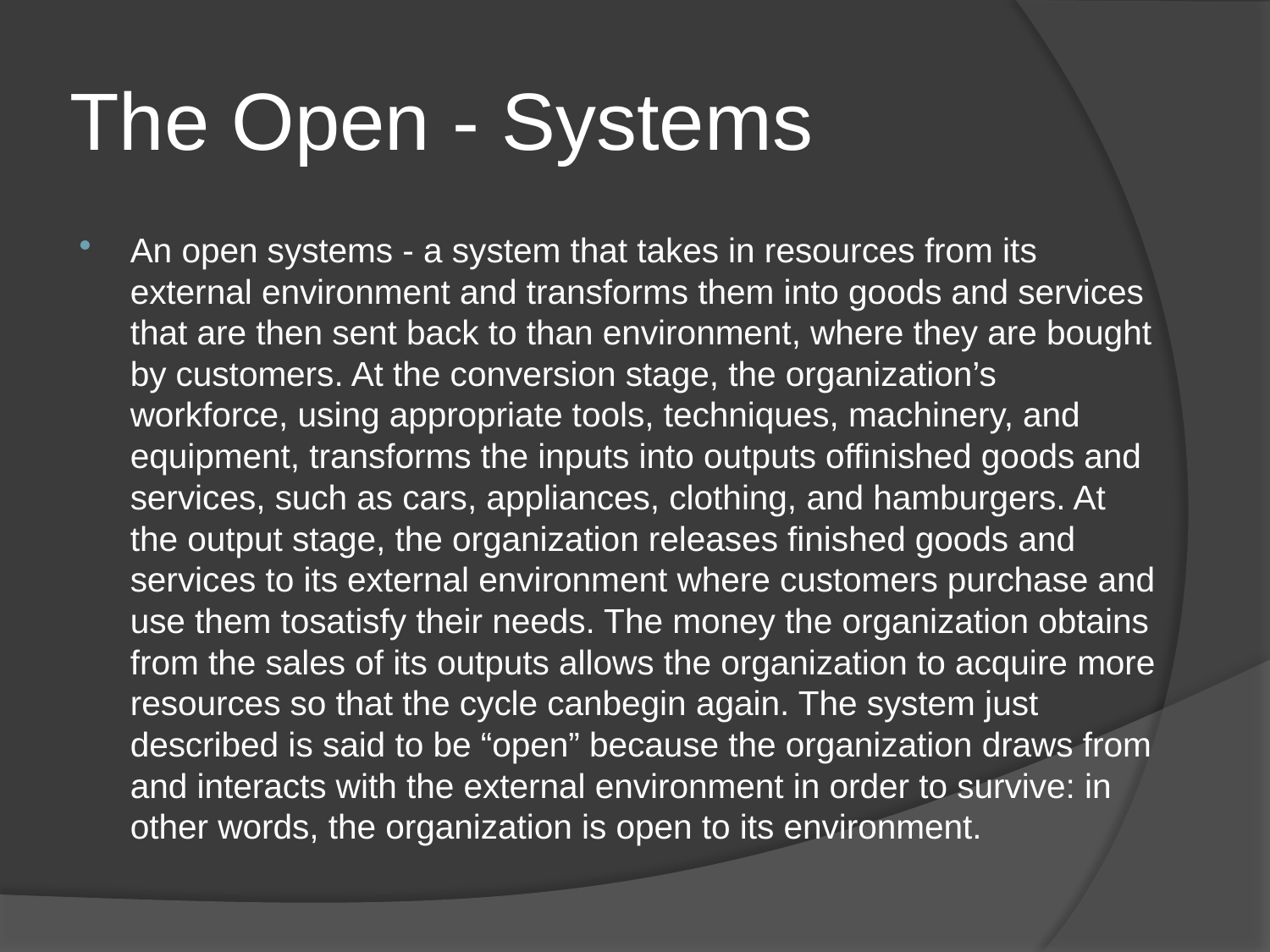

# The Open - Systems
An open systems - a system that takes in resources from its external environment and transforms them into goods and services that are then sent back to than environment, where they are bought by customers. At the conversion stage, the organization’s workforce, using appropriate tools, techniques, machinery, and equipment, transforms the inputs into outputs offinished goods and services, such as cars, appliances, clothing, and hamburgers. At the output stage, the organization releases finished goods and services to its external environment where customers purchase and use them tosatisfy their needs. The money the organization obtains from the sales of its outputs allows the organization to acquire more resources so that the cycle canbegin again. The system just described is said to be “open” because the organization draws from and interacts with the external environment in order to survive: in other words, the organization is open to its environment.